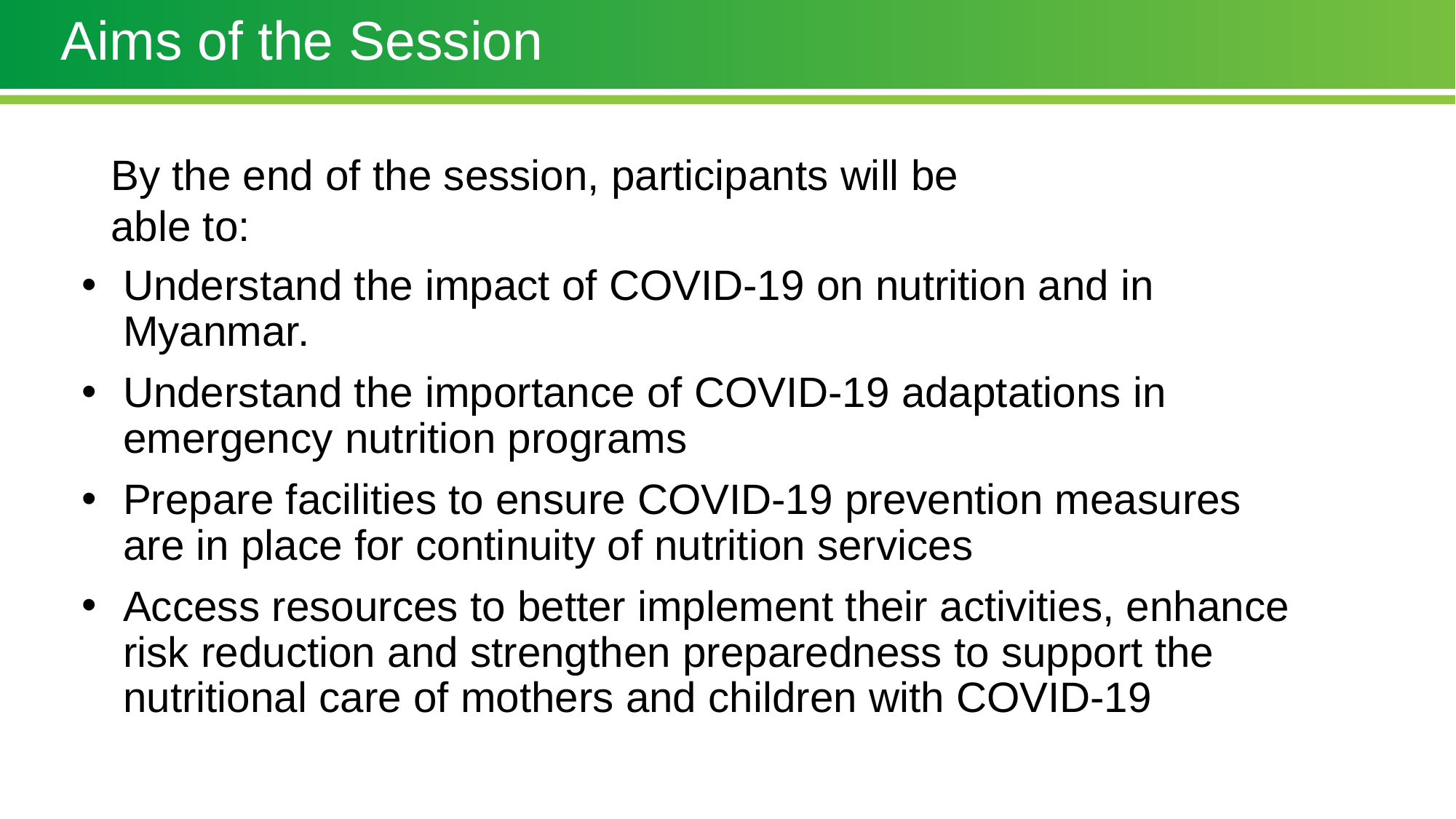

# Aims of the Session
By the end of the session, participants will be able to:
Understand the impact of COVID-19 on nutrition and in Myanmar.
Understand the importance of COVID-19 adaptations in emergency nutrition programs
Prepare facilities to ensure COVID-19 prevention measures are in place for continuity of nutrition services
Access resources to better implement their activities, enhance risk reduction and strengthen preparedness to support the nutritional care of mothers and children with COVID-19